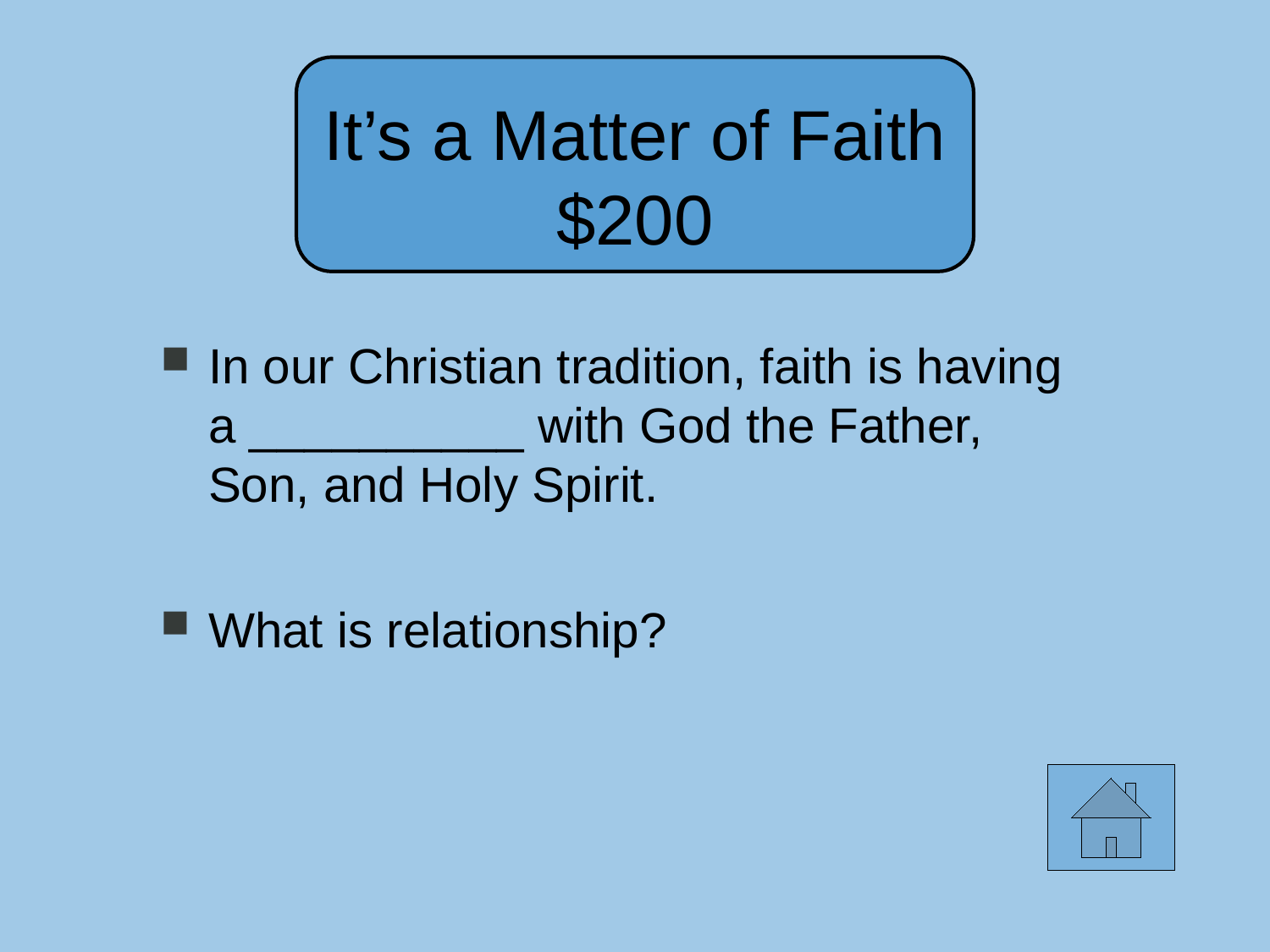

It’s a Matter of Faith
$200
In our Christian tradition, faith is having
a __________ with God the Father,
Son, and Holy Spirit.

What is relationship?